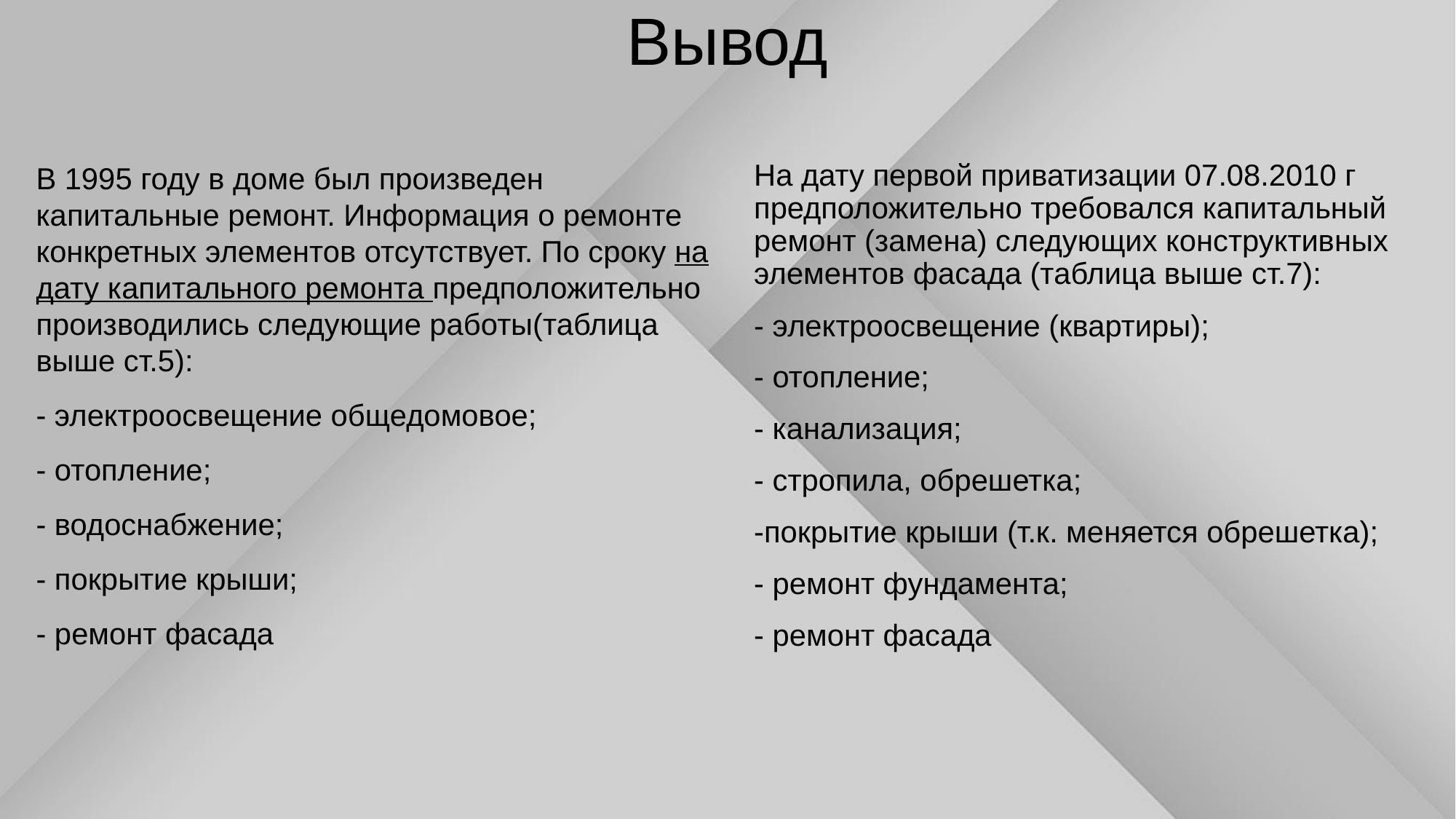

# Вывод
В 1995 году в доме был произведен капитальные ремонт. Информация о ремонте конкретных элементов отсутствует. По сроку на дату капитального ремонта предположительно производились следующие работы(таблица выше ст.5):
- электроосвещение общедомовое;
- отопление;
- водоснабжение;
- покрытие крыши;
- ремонт фасада
На дату первой приватизации 07.08.2010 г  предположительно требовался капитальный ремонт (замена) следующих конструктивных элементов фасада (таблица выше ст.7):
- электроосвещение (квартиры);
- отопление;
- канализация;
- стропила, обрешетка;
-покрытие крыши (т.к. меняется обрешетка);
- ремонт фундамента;
- ремонт фасада